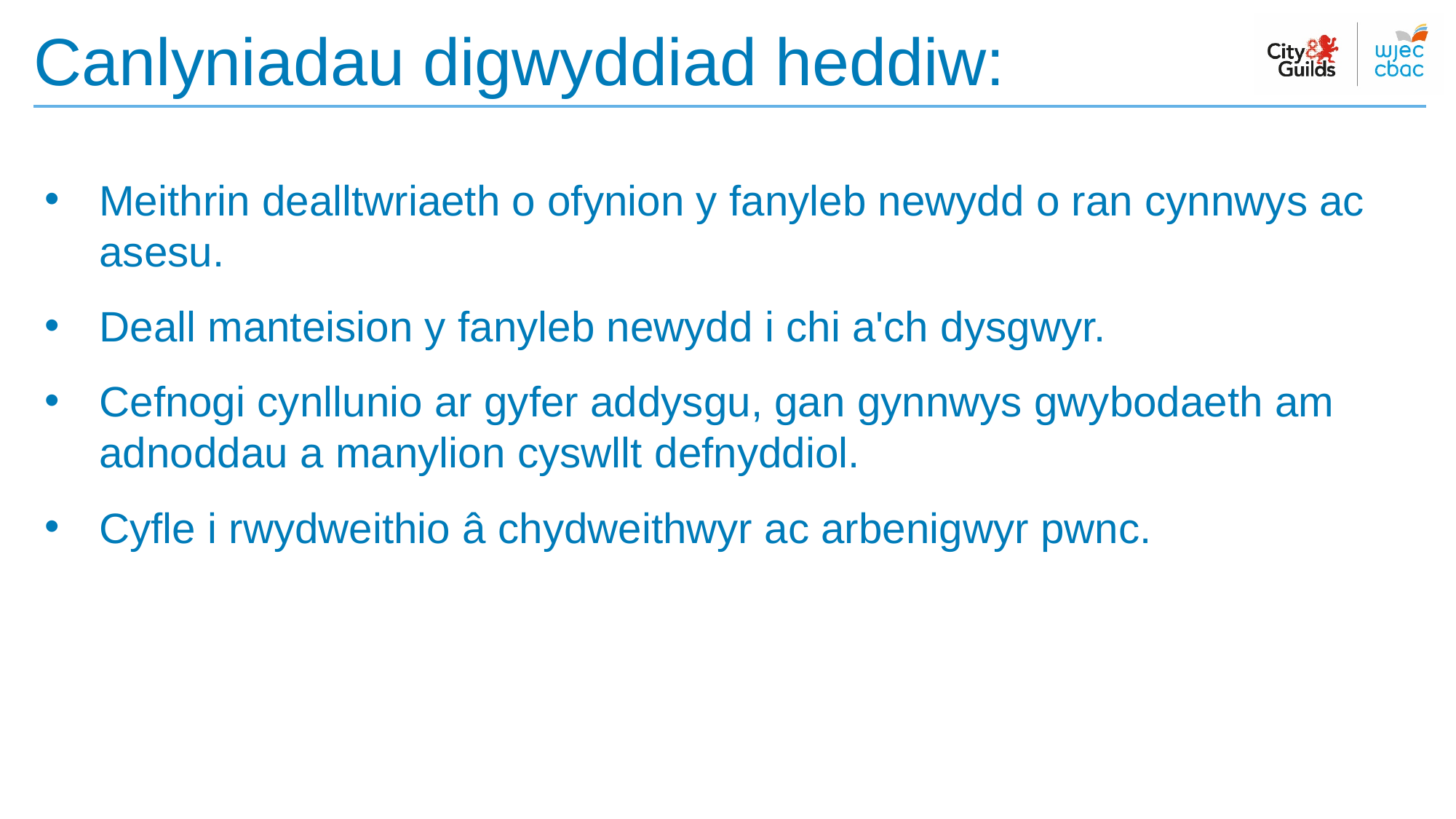

# Canlyniadau digwyddiad heddiw:
Meithrin dealltwriaeth o ofynion y fanyleb newydd o ran cynnwys ac asesu.
Deall manteision y fanyleb newydd i chi a'ch dysgwyr.
Cefnogi cynllunio ar gyfer addysgu, gan gynnwys gwybodaeth am adnoddau a manylion cyswllt defnyddiol.
Cyfle i rwydweithio â chydweithwyr ac arbenigwyr pwnc.